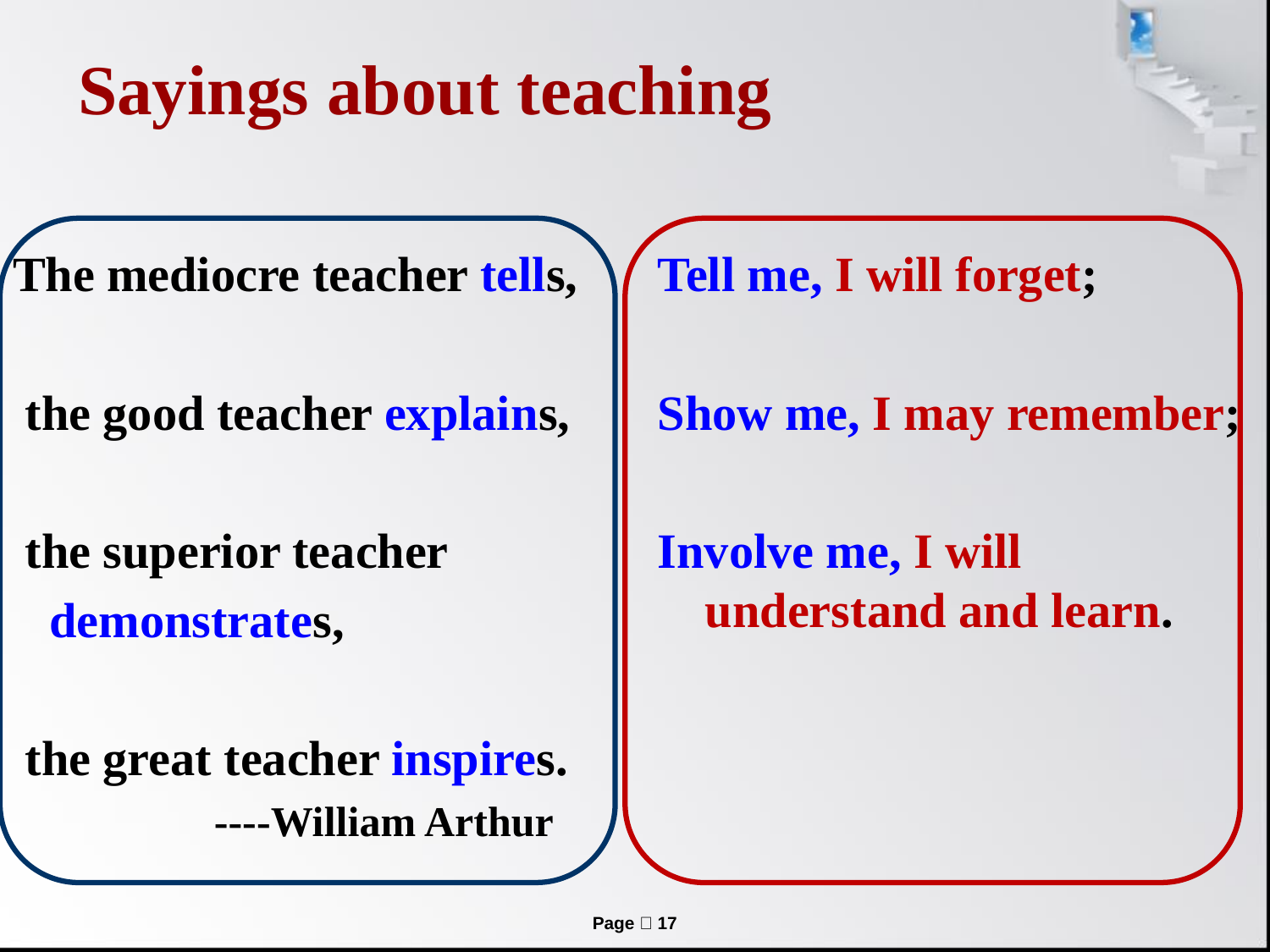

# Sayings about teaching

The mediocre teacher tells,

 the good teacher explains,

 the superior teacher
   demonstrates,

 the great teacher inspires.
                 ----William Arthur

Tell me, I will forget;

Show me, I may remember;

Involve me, I will understand and learn.